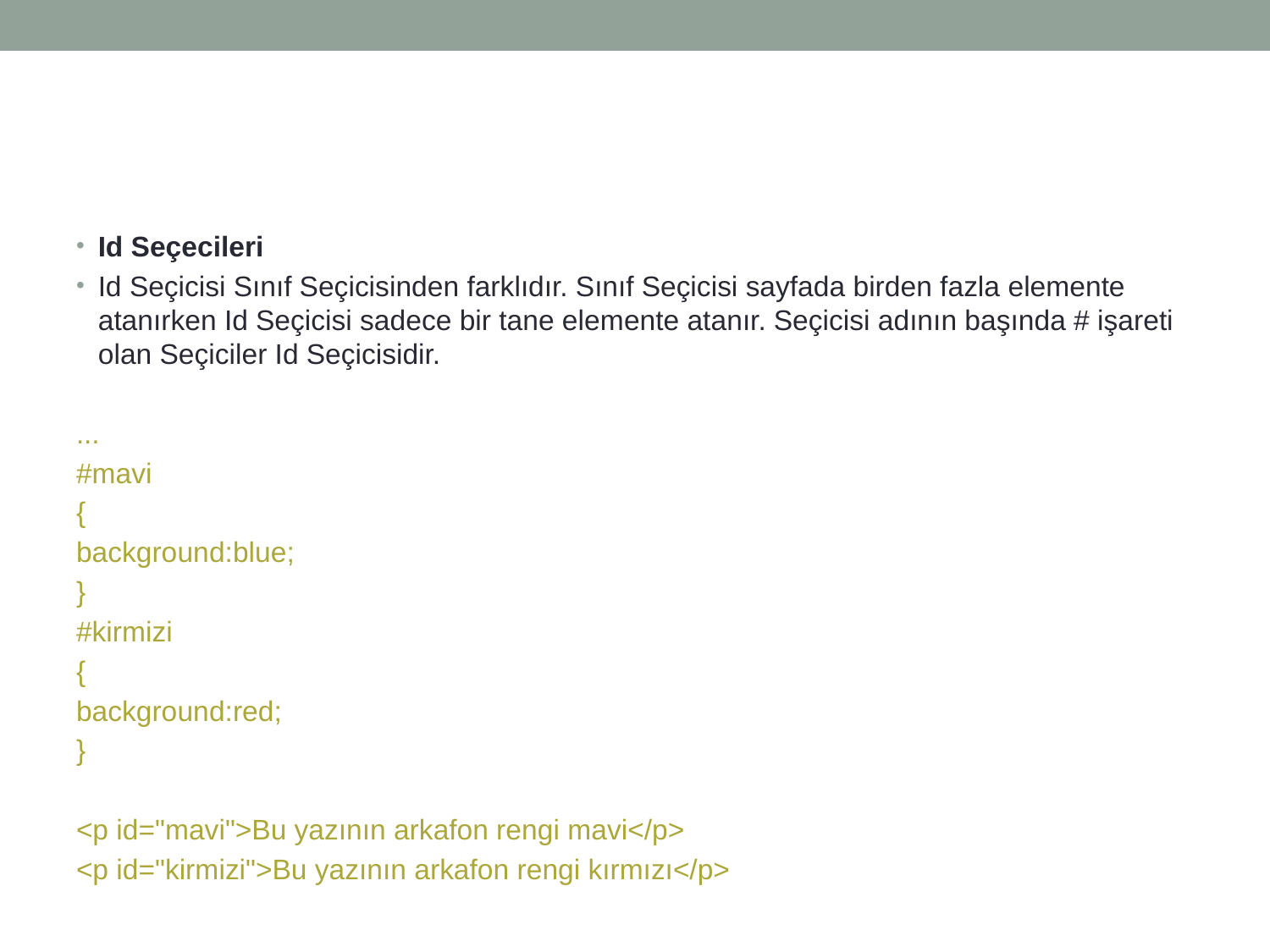

#
Id Seçecileri
Id Seçicisi Sınıf Seçicisinden farklıdır. Sınıf Seçicisi sayfada birden fazla elemente atanırken Id Seçicisi sadece bir tane elemente atanır. Seçicisi adının başında # işareti olan Seçiciler Id Seçicisidir.

...
#mavi
{
background:blue;
}
#kirmizi
{
background:red;
}

<p id="mavi">Bu yazının arkafon rengi mavi</p>
<p id="kirmizi">Bu yazının arkafon rengi kırmızı</p>